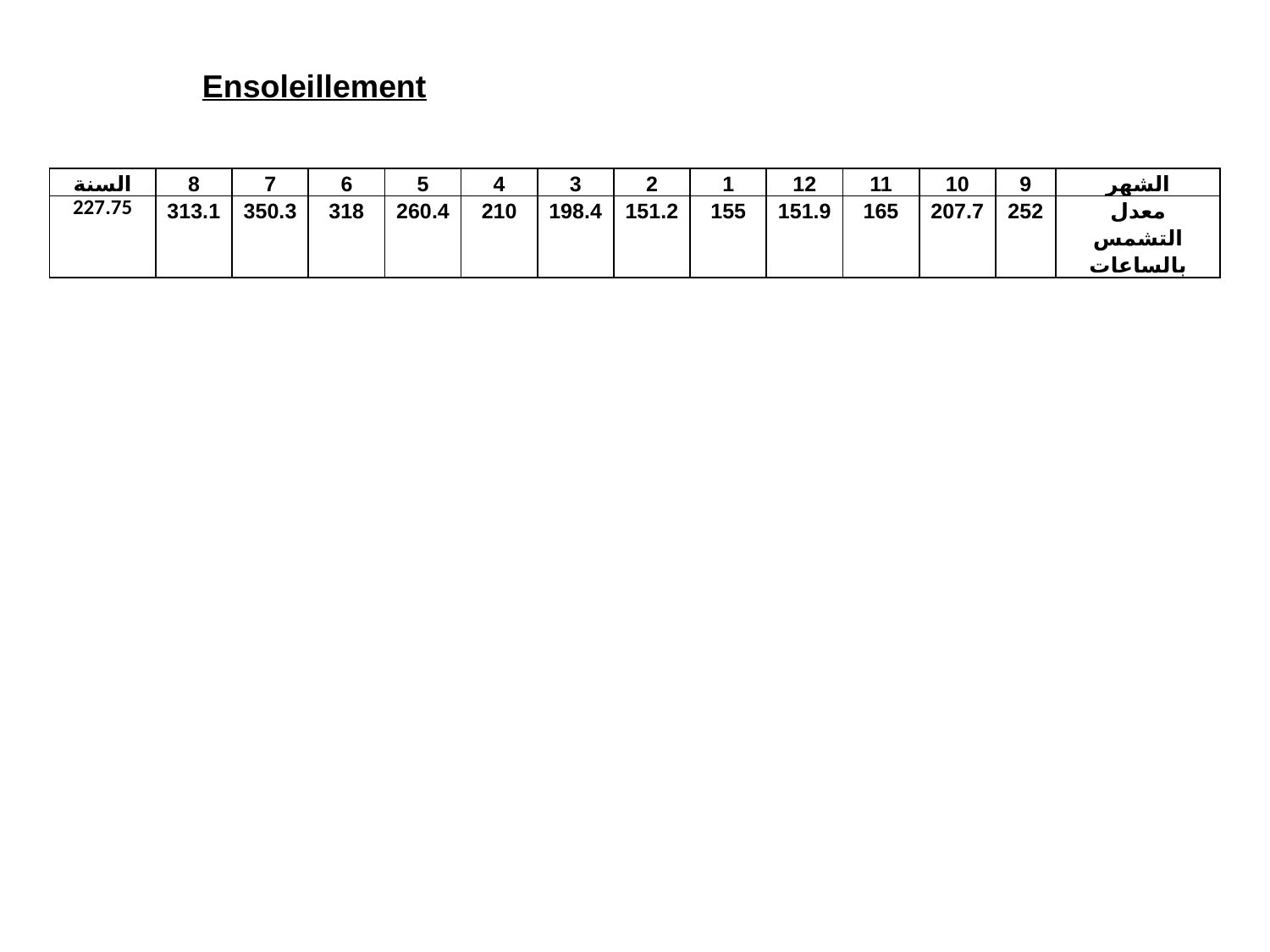

Ensoleillement
| السنة | 8 | 7 | 6 | 5 | 4 | 3 | 2 | 1 | 12 | 11 | 10 | 9 | الشهر |
| --- | --- | --- | --- | --- | --- | --- | --- | --- | --- | --- | --- | --- | --- |
| 227.75 | 313.1 | 350.3 | 318 | 260.4 | 210 | 198.4 | 151.2 | 155 | 151.9 | 165 | 207.7 | 252 | معدل التشمس بالساعات |